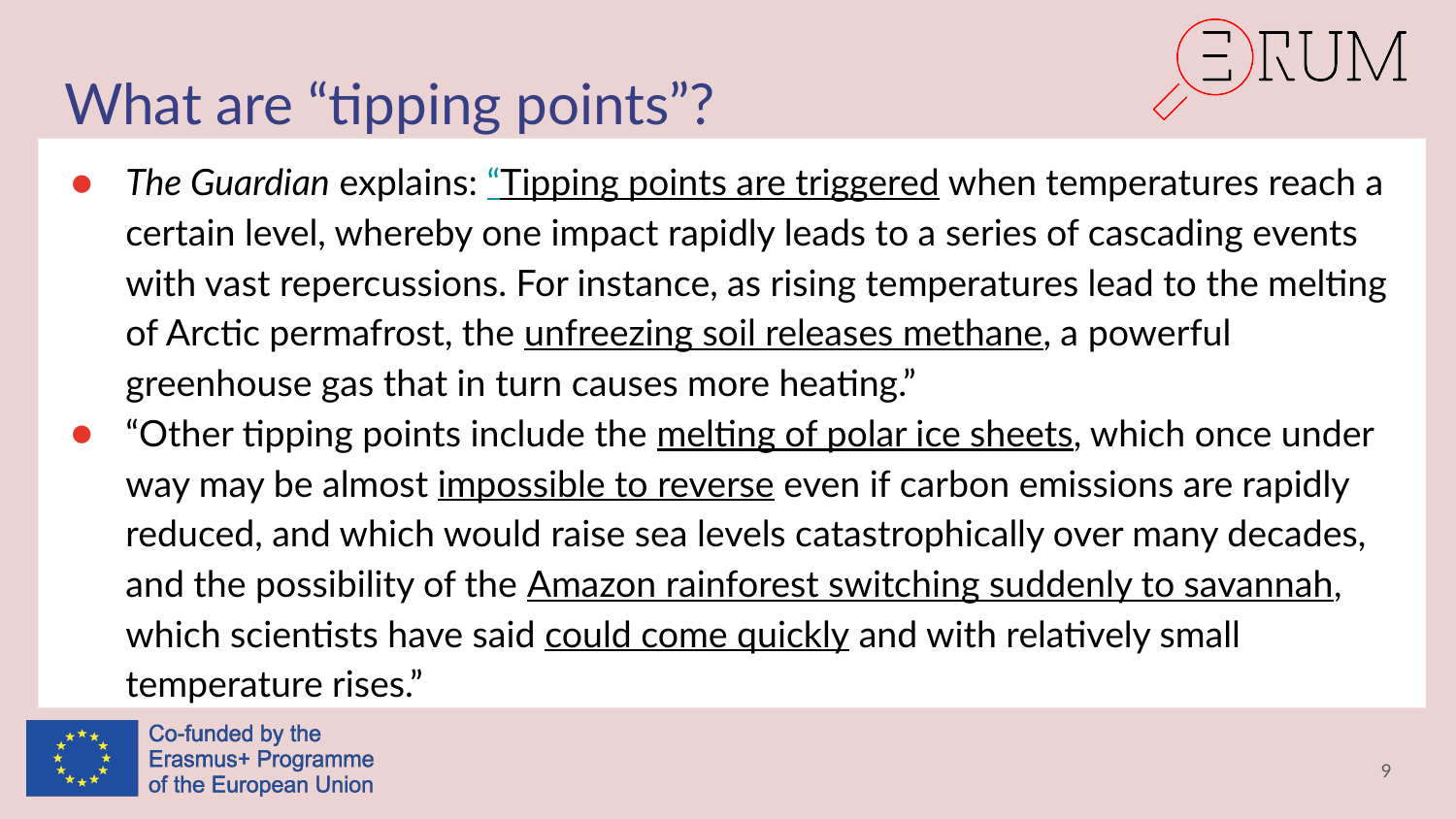

# What are “tipping points”?
The Guardian explains: “Tipping points are triggered when temperatures reach a certain level, whereby one impact rapidly leads to a series of cascading events with vast repercussions. For instance, as rising temperatures lead to the melting of Arctic permafrost, the unfreezing soil releases methane, a powerful greenhouse gas that in turn causes more heating.”
“Other tipping points include the melting of polar ice sheets, which once under way may be almost impossible to reverse even if carbon emissions are rapidly reduced, and which would raise sea levels catastrophically over many decades, and the possibility of the Amazon rainforest switching suddenly to savannah, which scientists have said could come quickly and with relatively small temperature rises.”

9